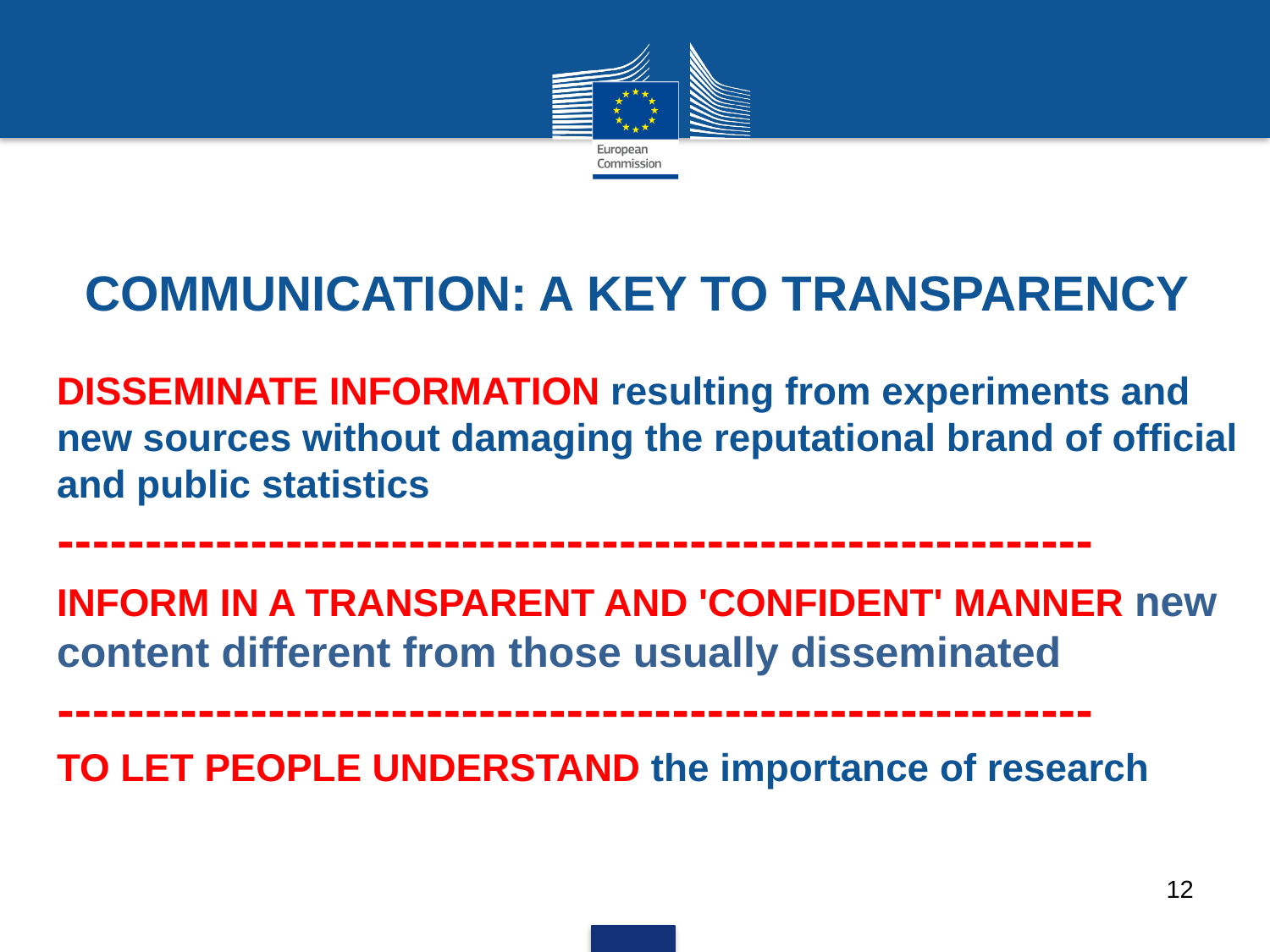

# COMMUNICATION: A KEY TO TRANSPARENCY
DISSEMINATE INFORMATION resulting from experiments and new sources without damaging the reputational brand of official and public statistics
-----------------------------------------------------------
INFORM IN A TRANSPARENT AND 'CONFIDENT' MANNER new content different from those usually disseminated
-----------------------------------------------------------
TO LET PEOPLE UNDERSTAND the importance of research

12